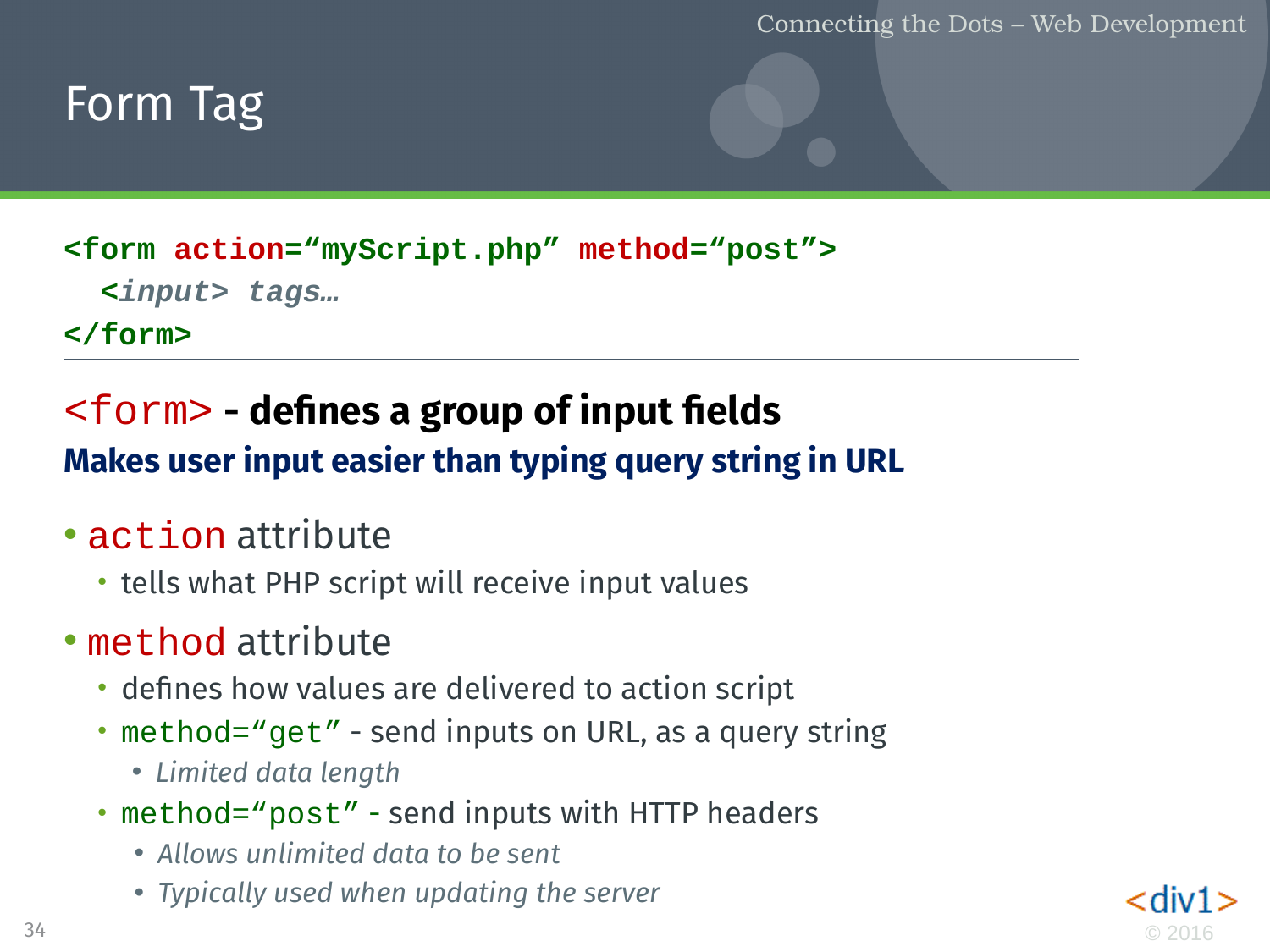

# Form Tag
<form action=“myScript.php” method=“post”>
  <input> tags…
</form>

<form> - defines a group of input fields
Makes user input easier than typing query string in URL

action attribute
tells what PHP script will receive input values
method attribute
defines how values are delivered to action script
method=“get” - send inputs on URL, as a query string
Limited data length
method=“post” - send inputs with HTTP headers
Allows unlimited data to be sent
Typically used when updating the server